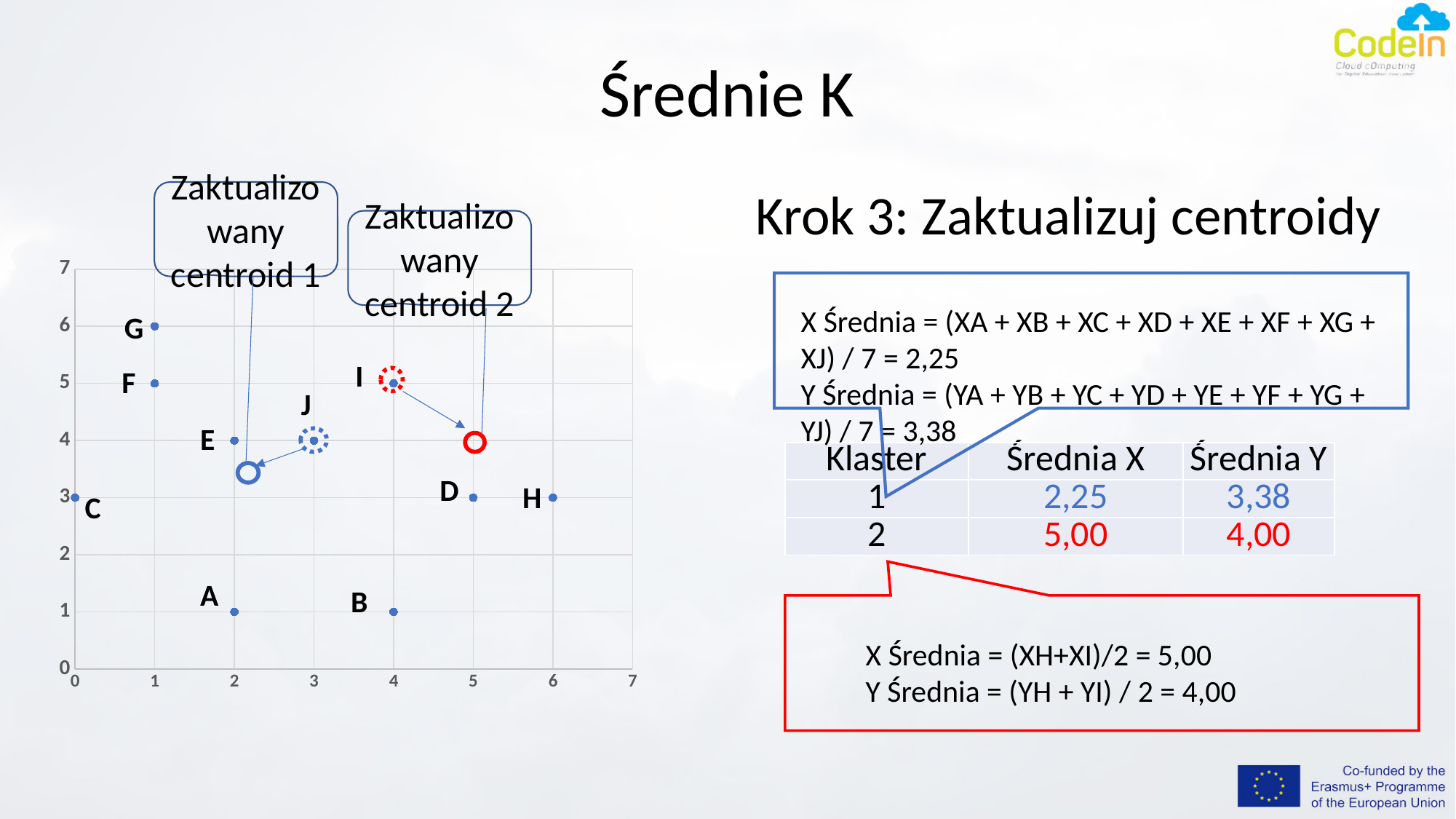

# Średnie K
Zaktualizowany centroid 1
Krok 3: Zaktualizuj centroidy

Zaktualizowany centroid 2

### Chart

| Category | Y |
|---|---|
X Średnia = (XA + XB + XC + XD + XE + XF + XG + XJ) / 7 = 2,25
Y Średnia = (YA + YB + YC + YD + YE + YF + YG + YJ) / 7 = 3,38

G
I
F

J
E

| Klaster | Średnia X | Średnia Y |
| --- | --- | --- |
| 1 | 2,25 | 3,38 |
| 2 | 5,00 | 4,00 |

D
H
C
A
B

X Średnia = (XH+XI)/2 = 5,00
Y Średnia = (YH + YI) / 2 = 4,00